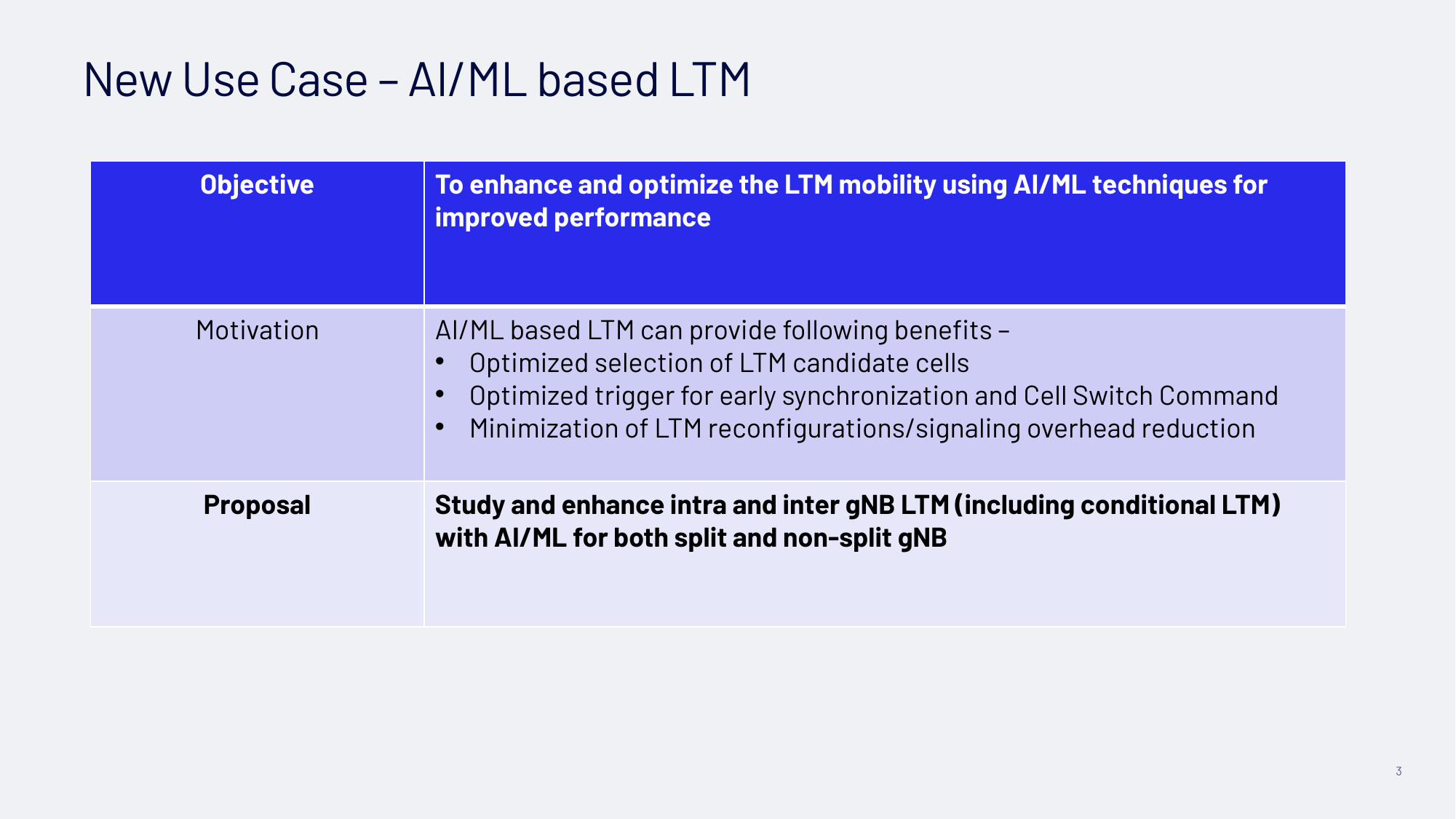

New Use Case – AI/ML based LTM
| Objective | To enhance and optimize the LTM mobility using AI/ML techniques for improved performance |
| --- | --- |
| Motivation | AI/ML based LTM can provide following benefits – Optimized selection of LTM candidate cells Optimized trigger for early synchronization and Cell Switch Command Minimization of LTM reconfigurations/signaling overhead reduction |
| Proposal | Study and enhance intra and inter gNB LTM (including conditional LTM) with AI/ML for both split and non-split gNB |